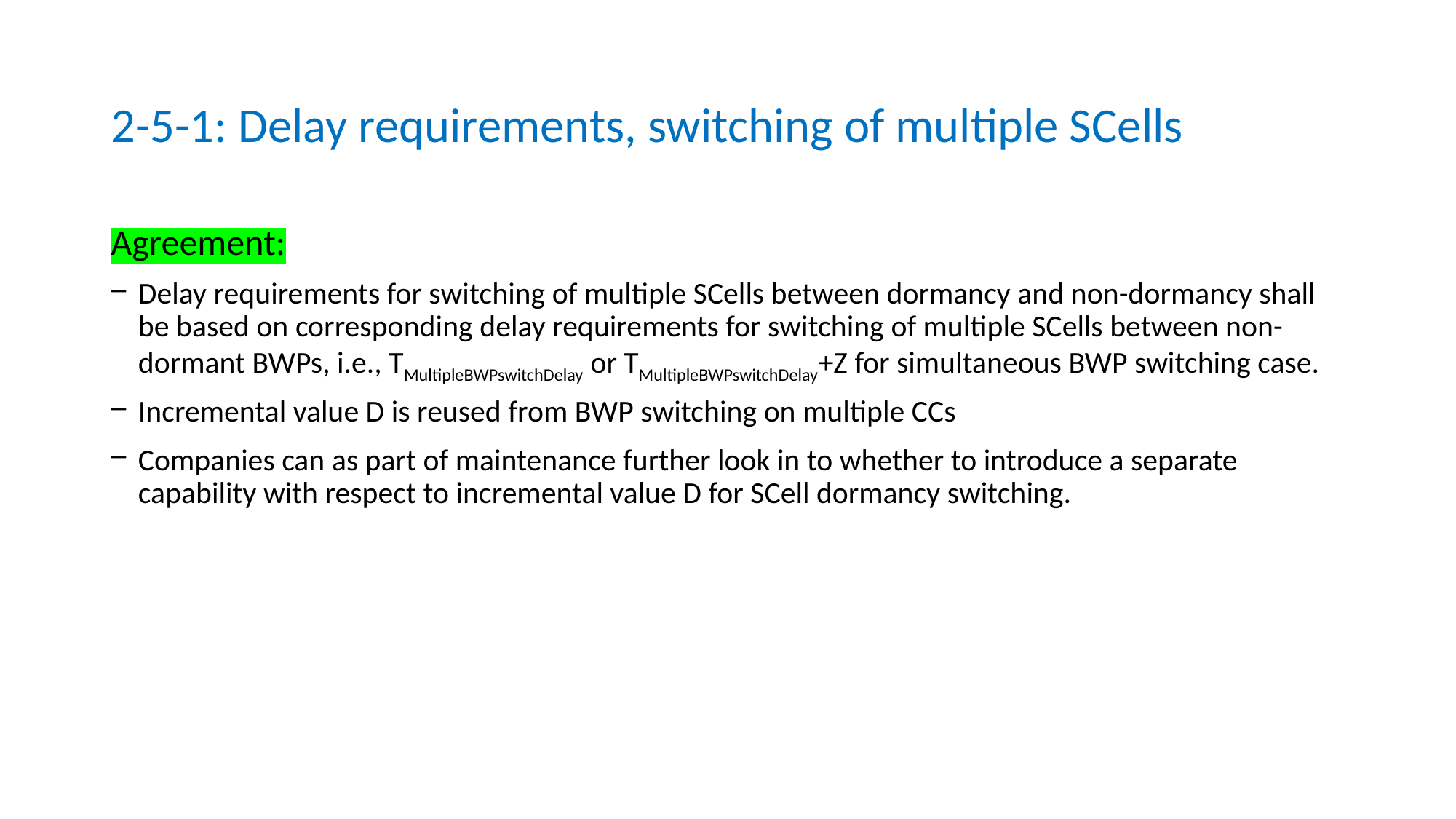

# 2-5-1: Delay requirements, switching of multiple SCells
Agreement:
Delay requirements for switching of multiple SCells between dormancy and non-dormancy shall be based on corresponding delay requirements for switching of multiple SCells between non-dormant BWPs, i.e., TMultipleBWPswitchDelay or TMultipleBWPswitchDelay+Z for simultaneous BWP switching case.
Incremental value D is reused from BWP switching on multiple CCs
Companies can as part of maintenance further look in to whether to introduce a separate capability with respect to incremental value D for SCell dormancy switching.